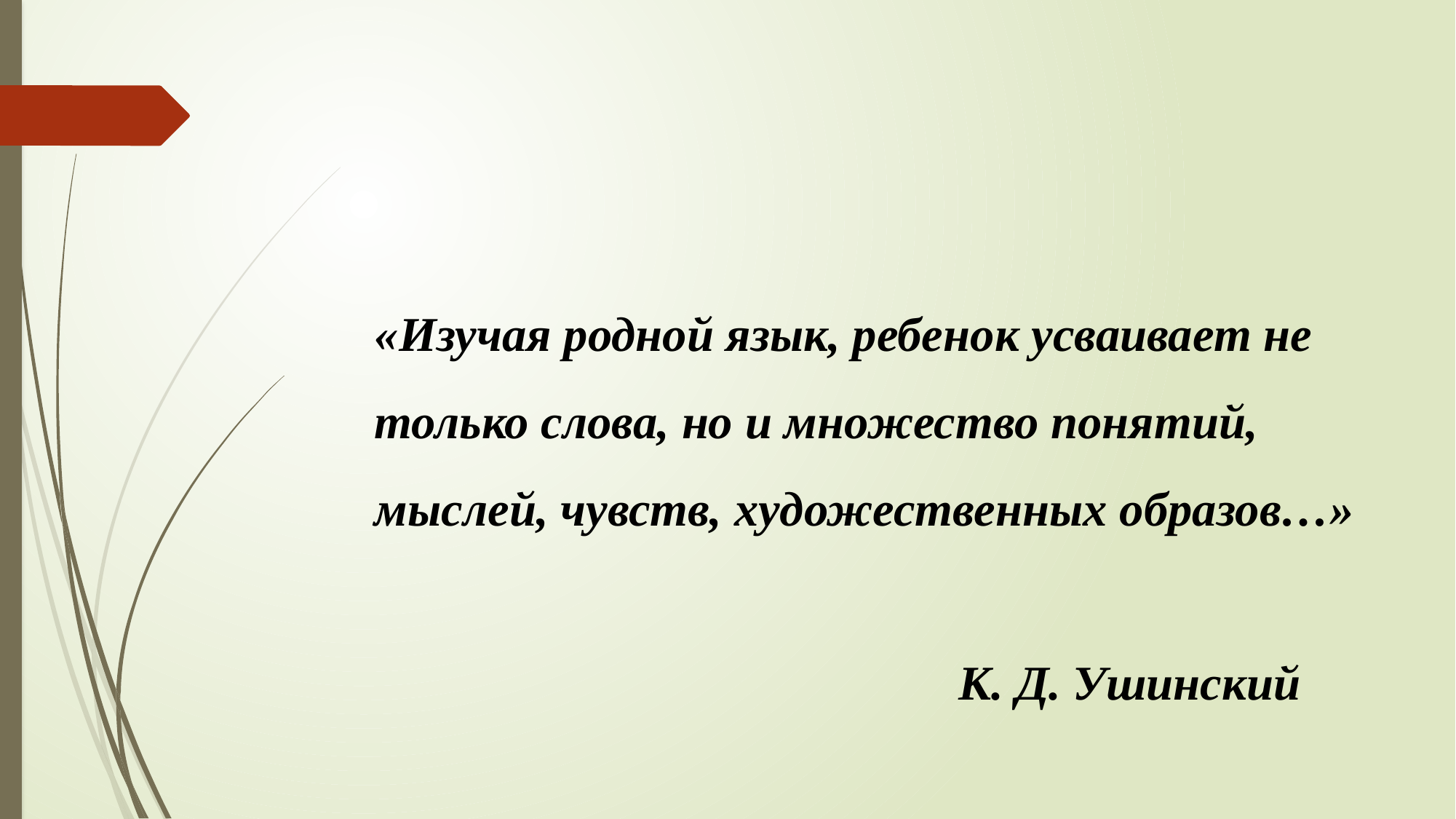

«Изучая родной язык, ребенок усваивает не только слова, но и множество понятий, мыслей, чувств, художественных образов…»
                                                К. Д. Ушинский